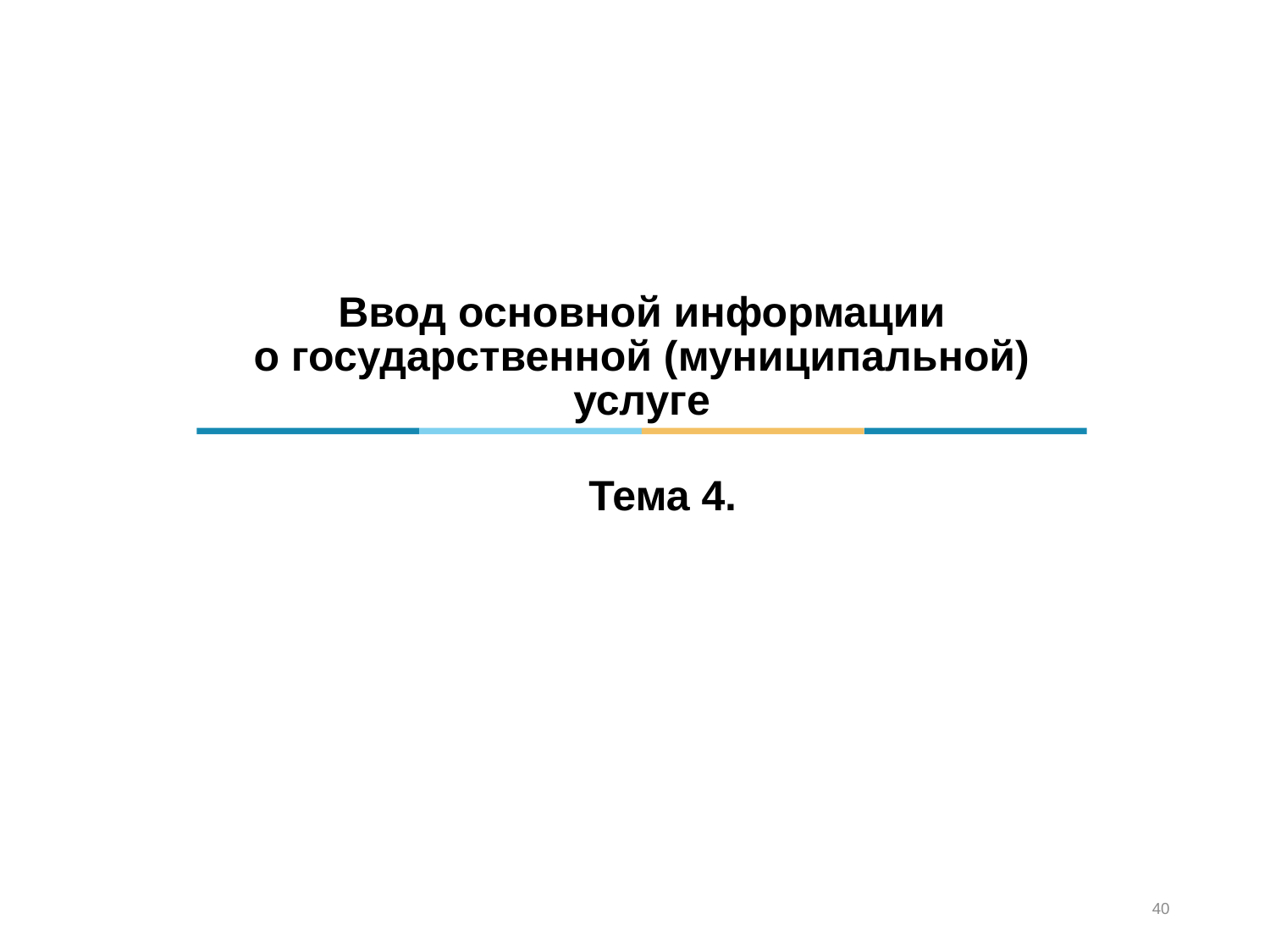

Ввод основной информации
о государственной (муниципальной) услуге
Тема 4.

40